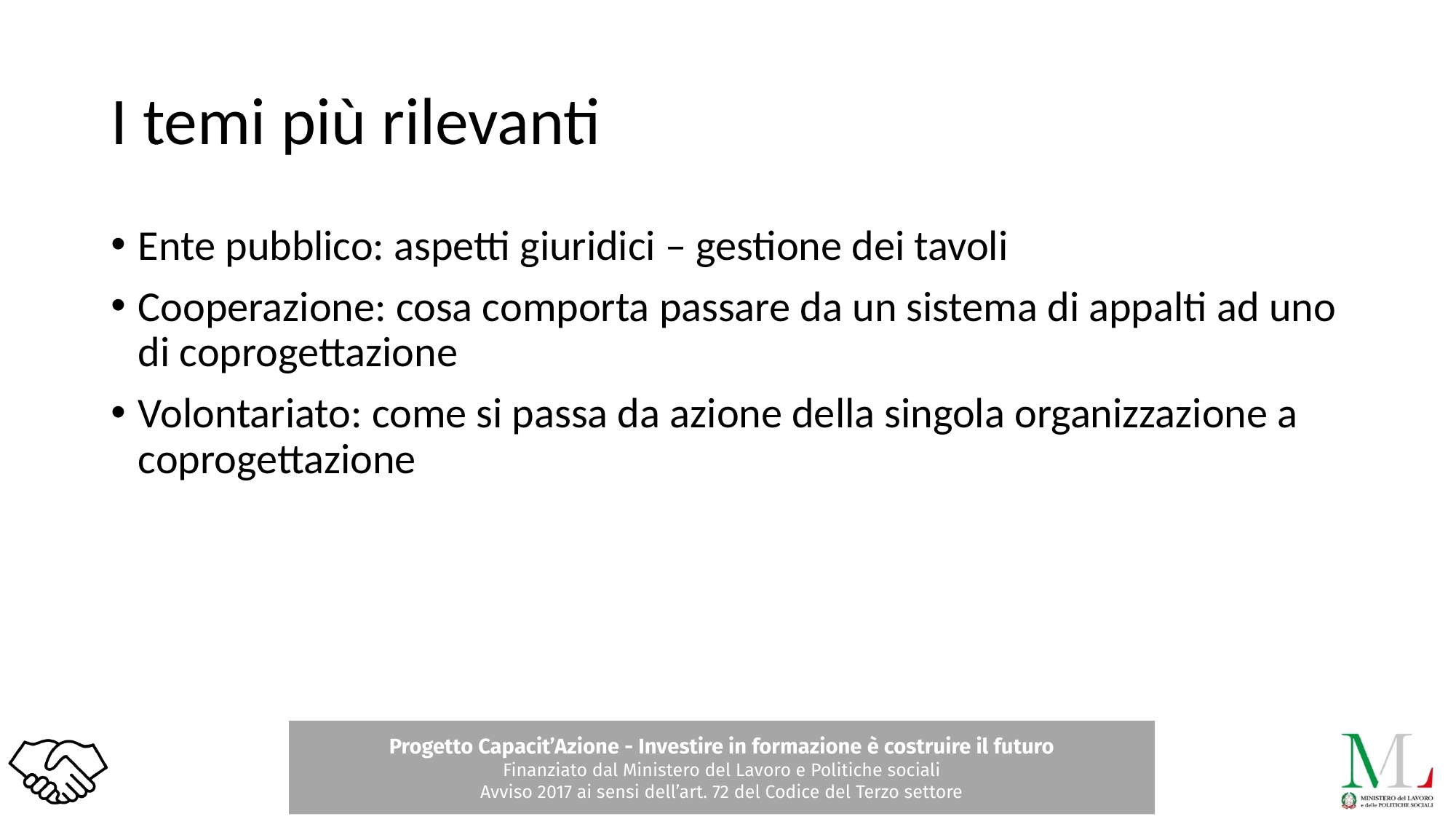

# I temi più rilevanti
Ente pubblico: aspetti giuridici – gestione dei tavoli
Cooperazione: cosa comporta passare da un sistema di appalti ad uno di coprogettazione
Volontariato: come si passa da azione della singola organizzazione a coprogettazione